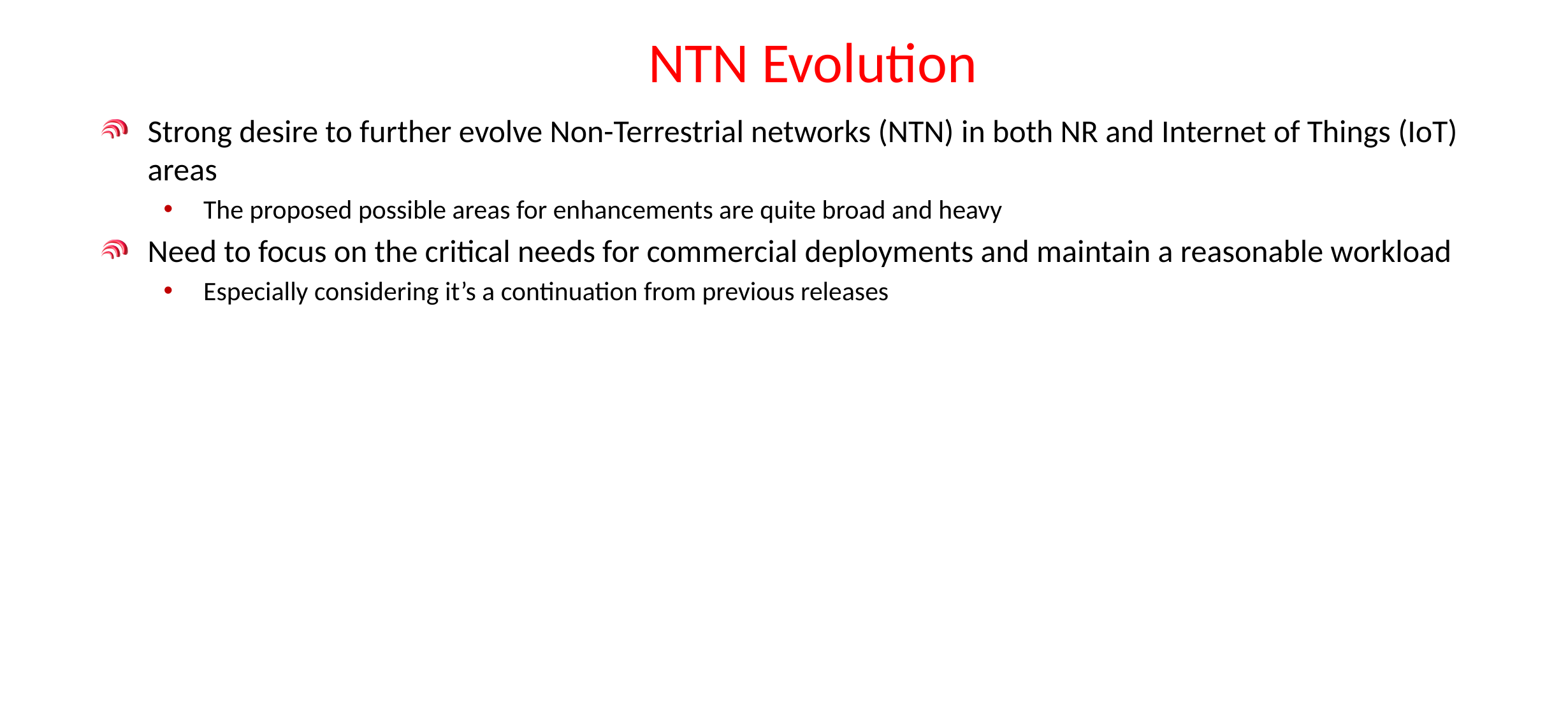

# NTN Evolution
Strong desire to further evolve Non-Terrestrial networks (NTN) in both NR and Internet of Things (IoT) areas
The proposed possible areas for enhancements are quite broad and heavy
Need to focus on the critical needs for commercial deployments and maintain a reasonable workload
Especially considering it’s a continuation from previous releases